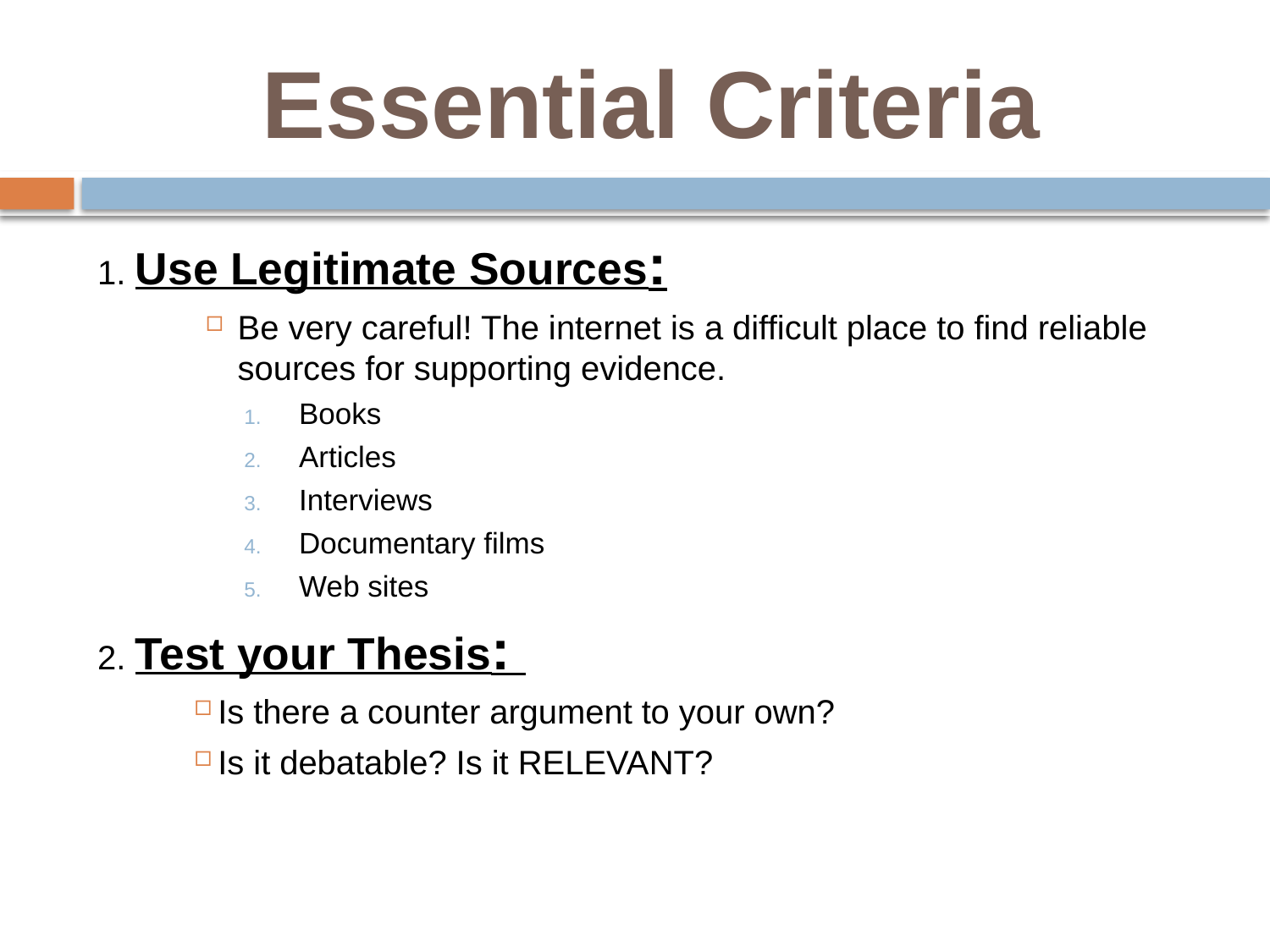

# Essential Criteria
1. Use Legitimate Sources:
Be very careful! The internet is a difficult place to find reliable sources for supporting evidence.
Books
Articles
Interviews
Documentary films
Web sites
2. Test your Thesis:
 Is there a counter argument to your own?
 Is it debatable? Is it RELEVANT?